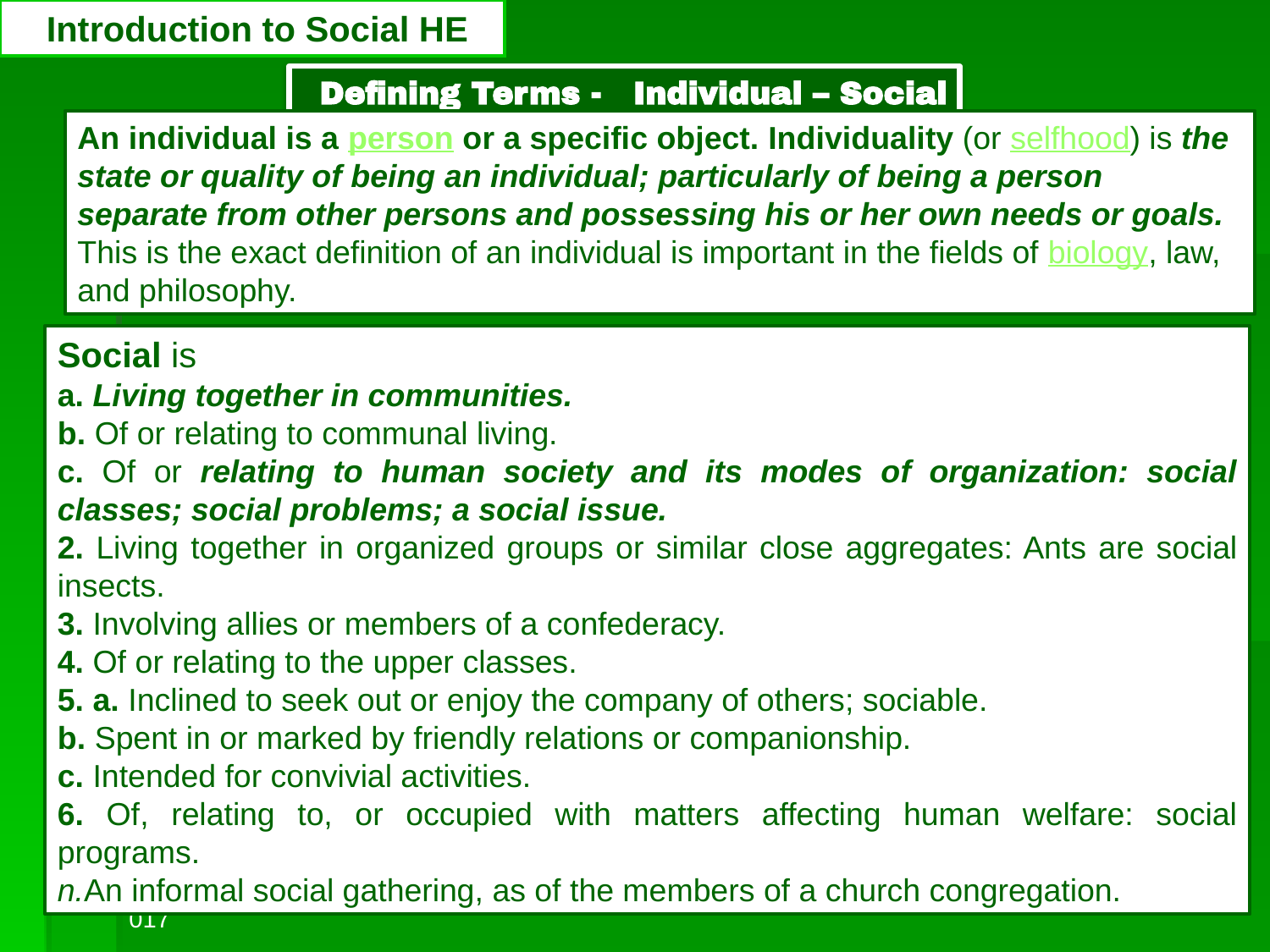

# Introduction to Social HE
Defining Terms -   Individual – Social
An individual is a person or a specific object. Individuality (or selfhood) is the state or quality of being an individual; particularly of being a person separate from other persons and possessing his or her own needs or goals.  This is the exact definition of an individual is important in the fields of biology, law, and philosophy.
Social is
a. Living together in communities.
b. Of or relating to communal living.
c. Of or relating to human society and its modes of organization: social classes; social problems; a social issue.
2. Living together in organized groups or similar close aggregates: Ants are social insects.
3. Involving allies or members of a confederacy.
4. Of or relating to the upper classes.
5. a. Inclined to seek out or enjoy the company of others; sociable.
b. Spent in or marked by friendly relations or companionship.
c. Intended for convivial activities.
6. Of, relating to, or occupied with matters affecting human welfare: social programs.
n.An informal social gathering, as of the members of a church congregation.
JohaliSOCHE2014_2017
CHS383
18